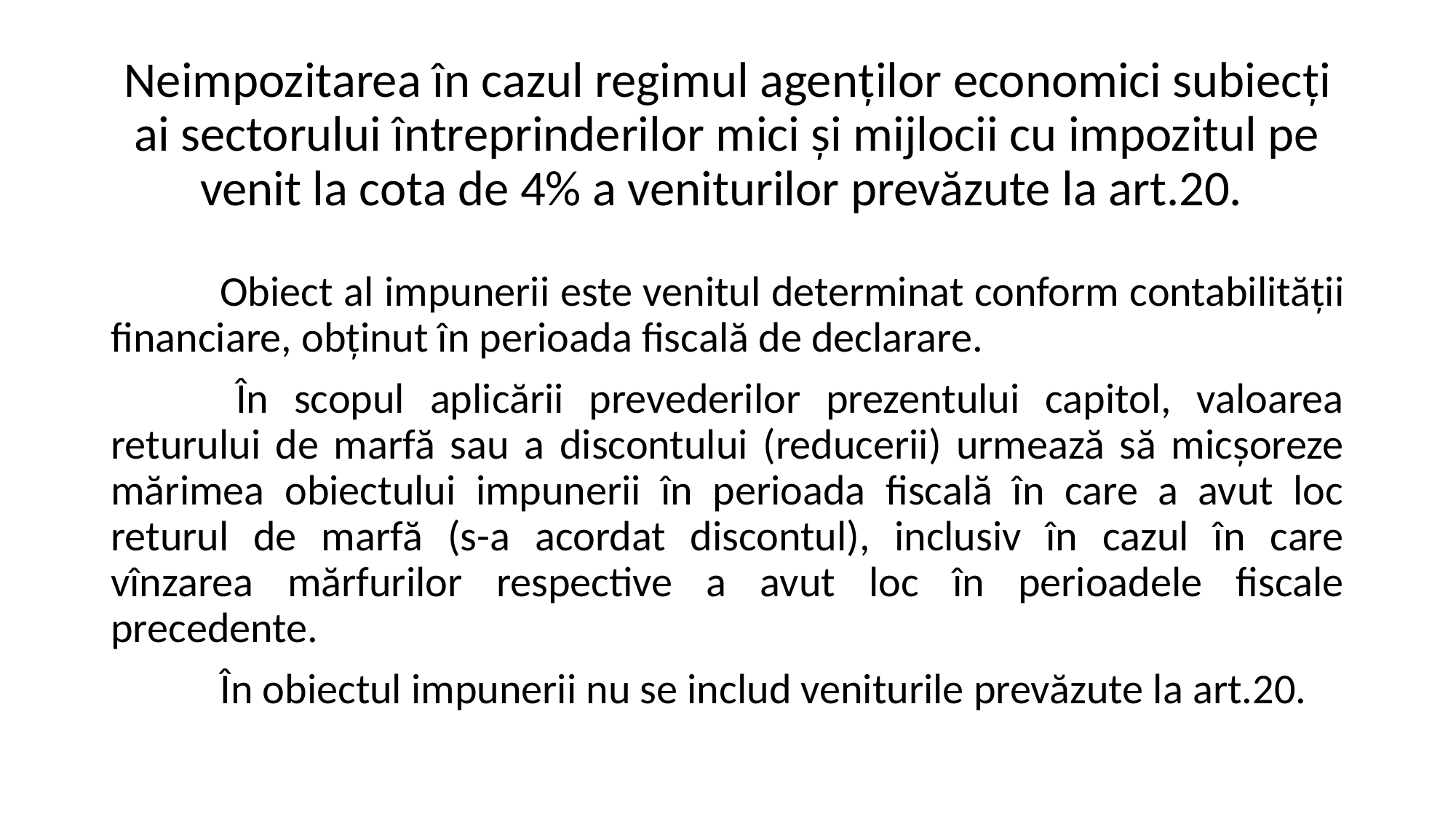

# Neimpozitarea în cazul regimul agenţilor economici subiecţi ai sectorului întreprinderilor mici şi mijlocii cu impozitul pe venit la cota de 4% a veniturilor prevăzute la art.20.
	Obiect al impunerii este venitul determinat conform contabilităţii financiare, obţinut în perioada fiscală de declarare.
 	În scopul aplicării prevederilor prezentului capitol, valoarea returului de marfă sau a discontului (reducerii) urmează să micşoreze mărimea obiectului impunerii în perioada fiscală în care a avut loc returul de marfă (s-a acordat discontul), inclusiv în cazul în care vînzarea mărfurilor respective a avut loc în perioadele fiscale precedente.
	În obiectul impunerii nu se includ veniturile prevăzute la art.20.